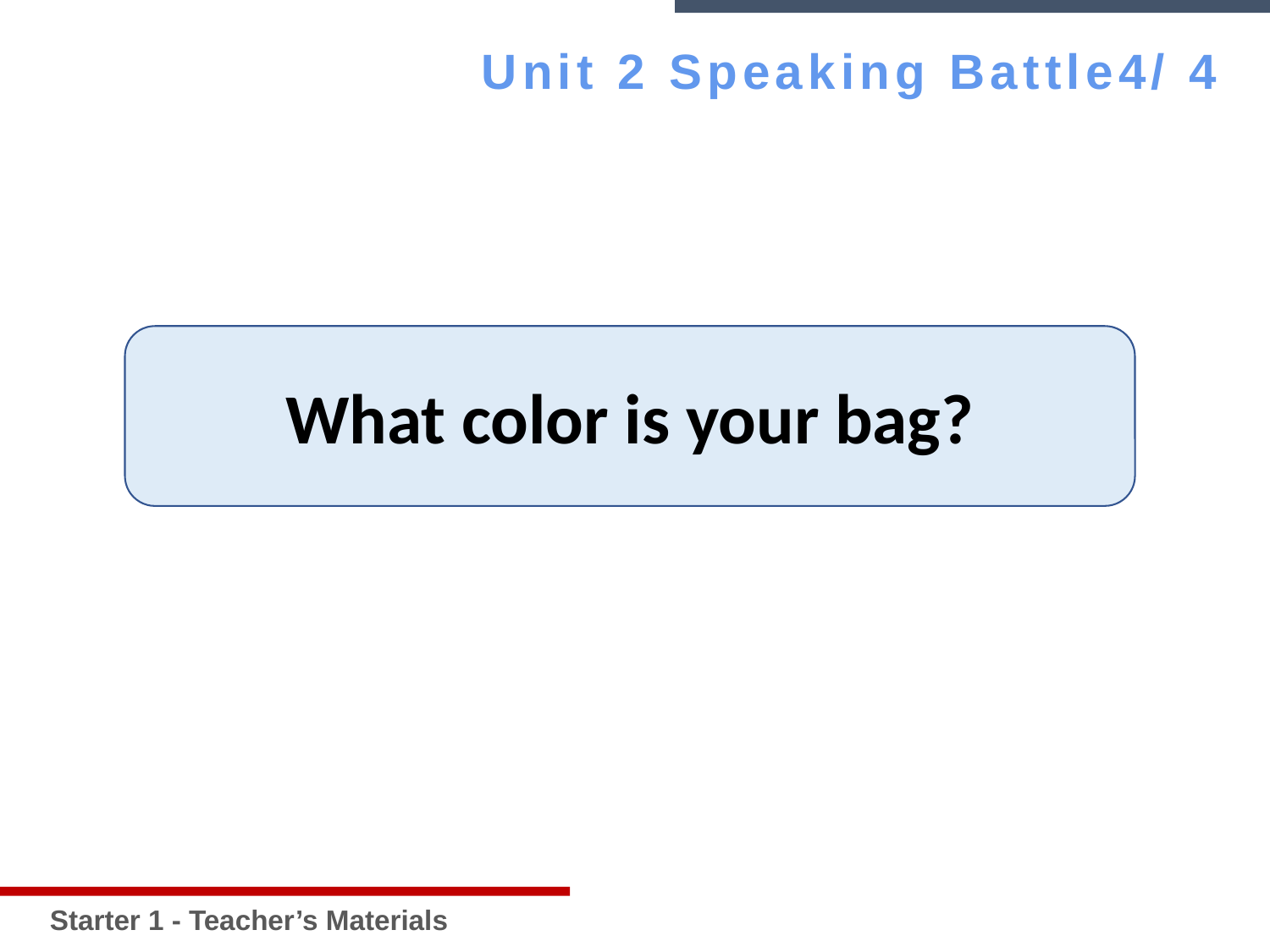

Starter 1 - Teacher’s Materials
Unit 2 Speaking Battle4/ 4
What color is your bag?